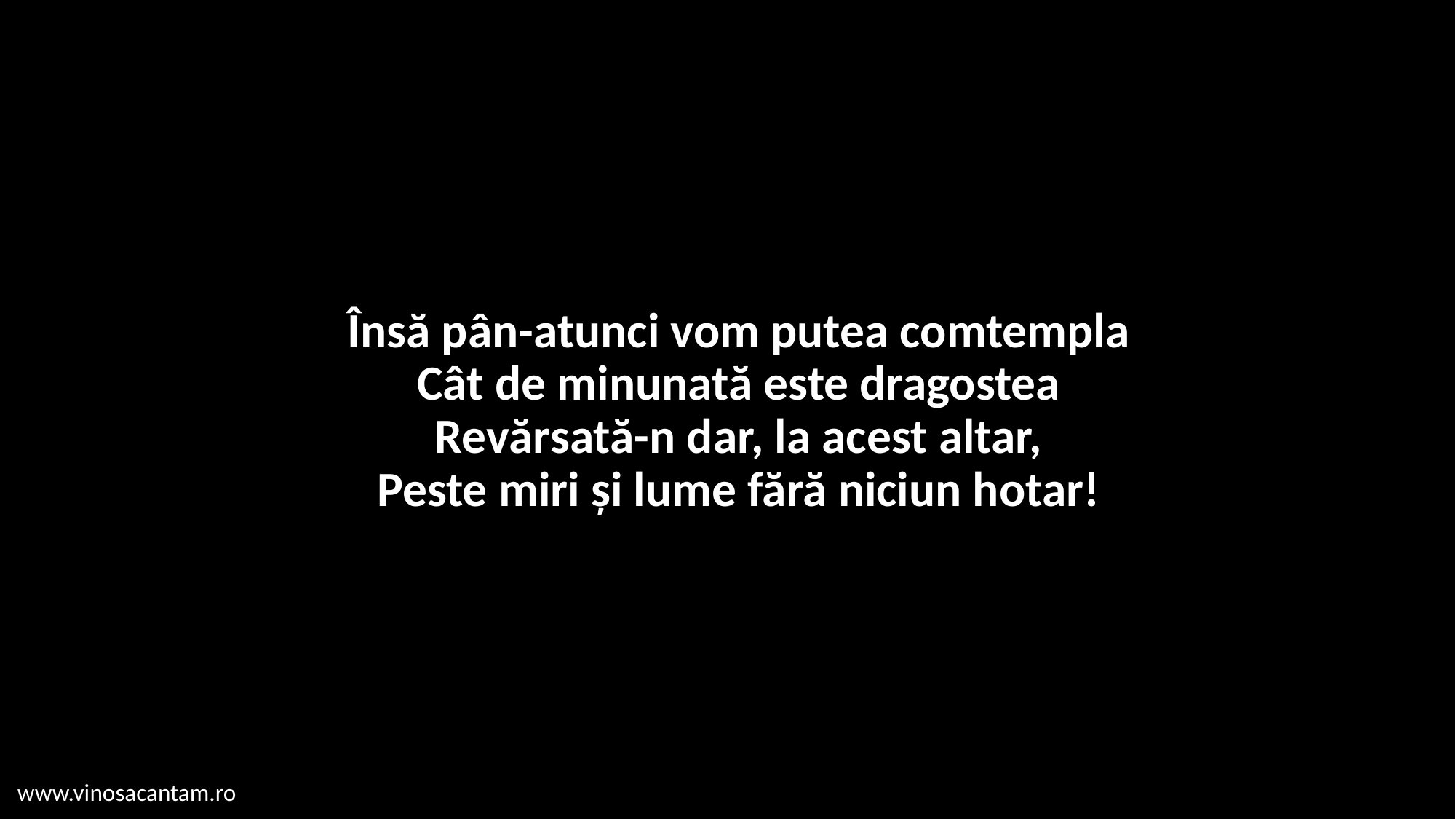

# Însă pân-atunci vom putea comtempla Cât de minunată este dragostea Revărsată-n dar, la acest altar, Peste miri și lume fără niciun hotar!
www.vinosacantam.ro